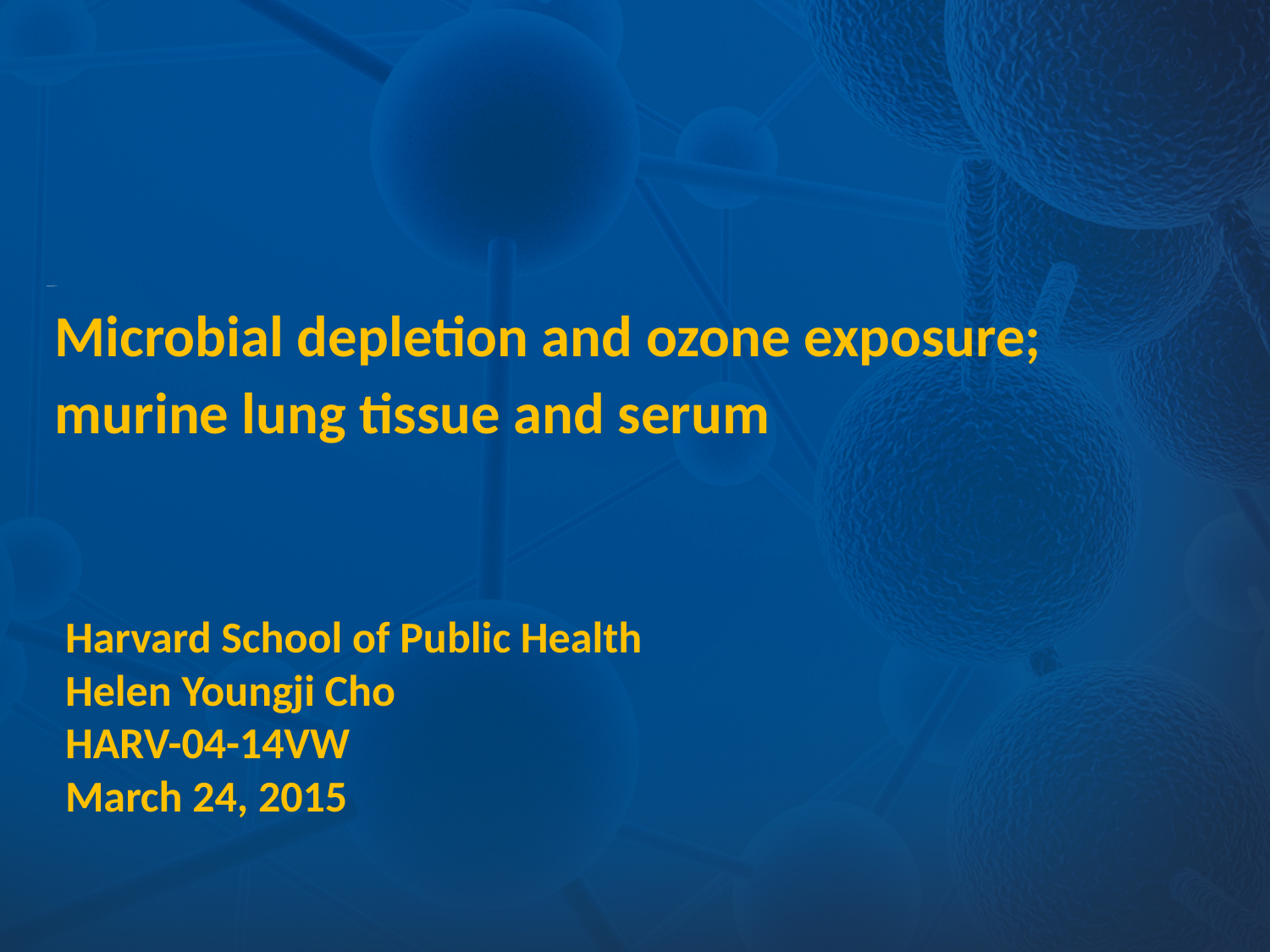

Microbial depletion and ozone exposure;
murine lung tissue and serum
Harvard School of Public Health
Helen Youngji Cho
HARV-04-14VW
March 24, 2015